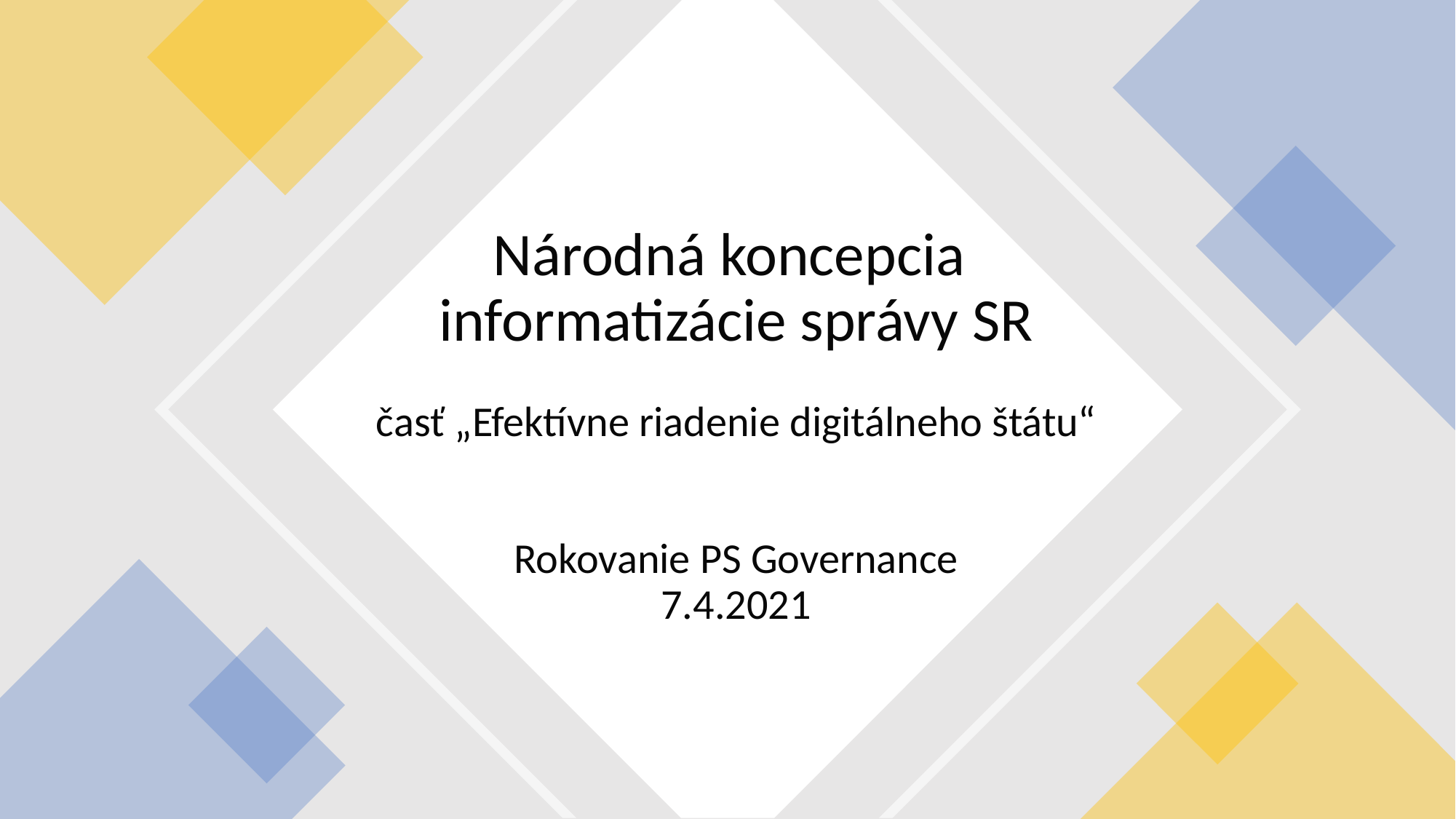

# Národná koncepcia informatizácie správy SR časť „Efektívne riadenie digitálneho štátu“ Rokovanie PS Governance 7.4.2021